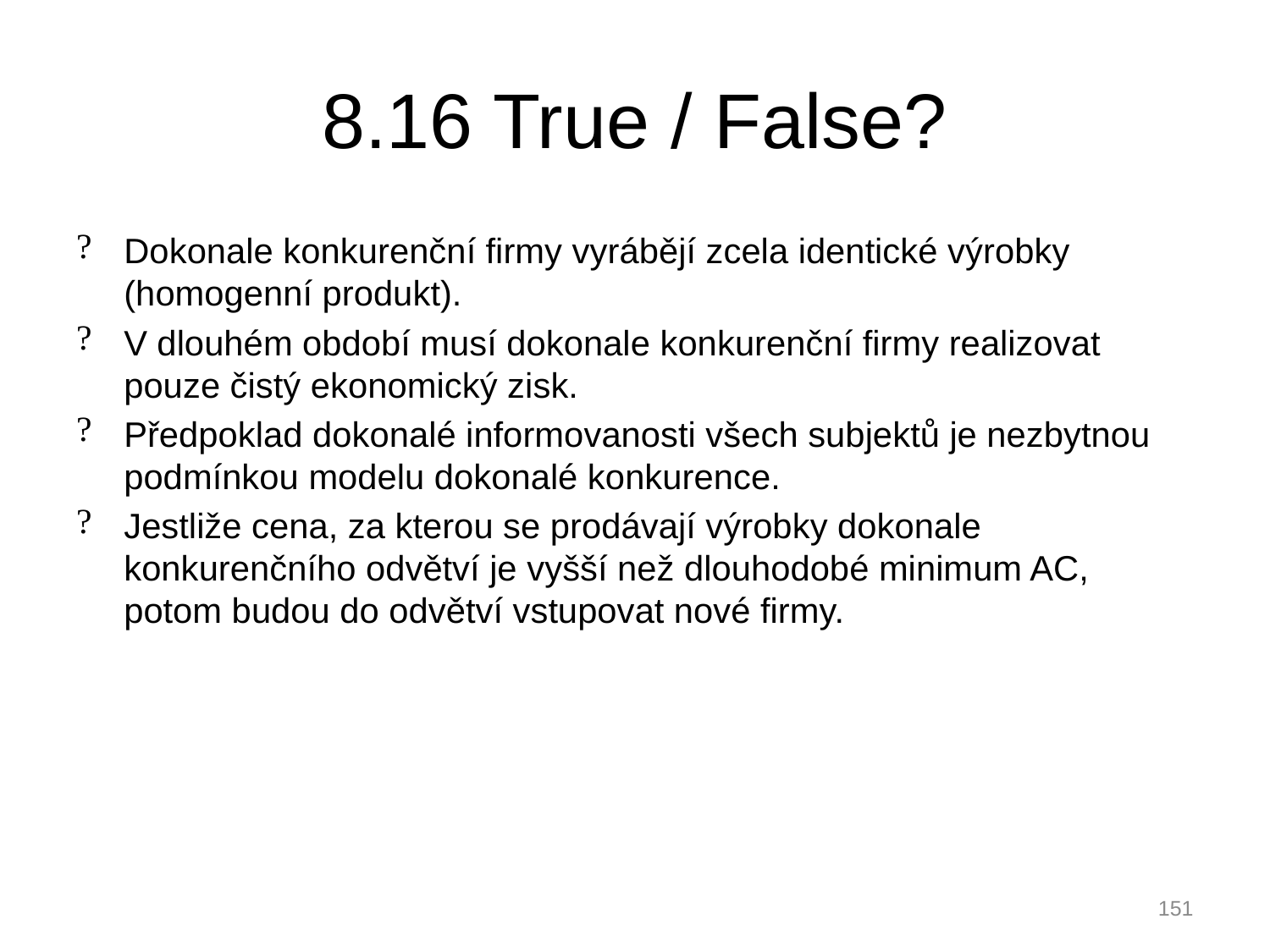

# 8.16 True / False?
Dokonale konkurenční firmy vyrábějí zcela identické výrobky (homogenní produkt).
V dlouhém období musí dokonale konkurenční firmy realizovat pouze čistý ekonomický zisk.
Předpoklad dokonalé informovanosti všech subjektů je nezbytnou podmínkou modelu dokonalé konkurence.
Jestliže cena, za kterou se prodávají výrobky dokonale konkurenčního odvětví je vyšší než dlouhodobé minimum AC, potom budou do odvětví vstupovat nové firmy.
151